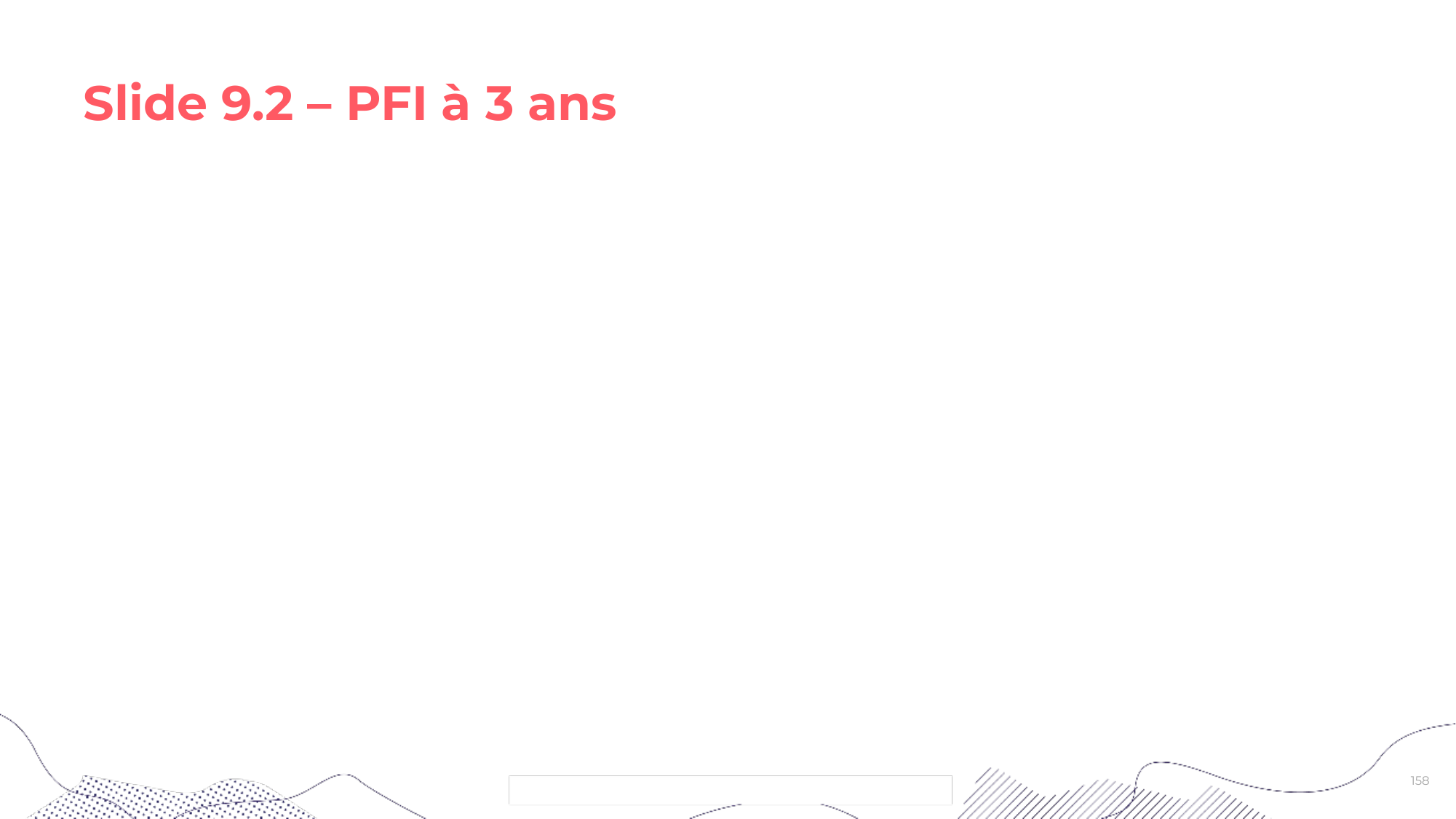

# Slide 9.2 – PFI à 3 ans
158